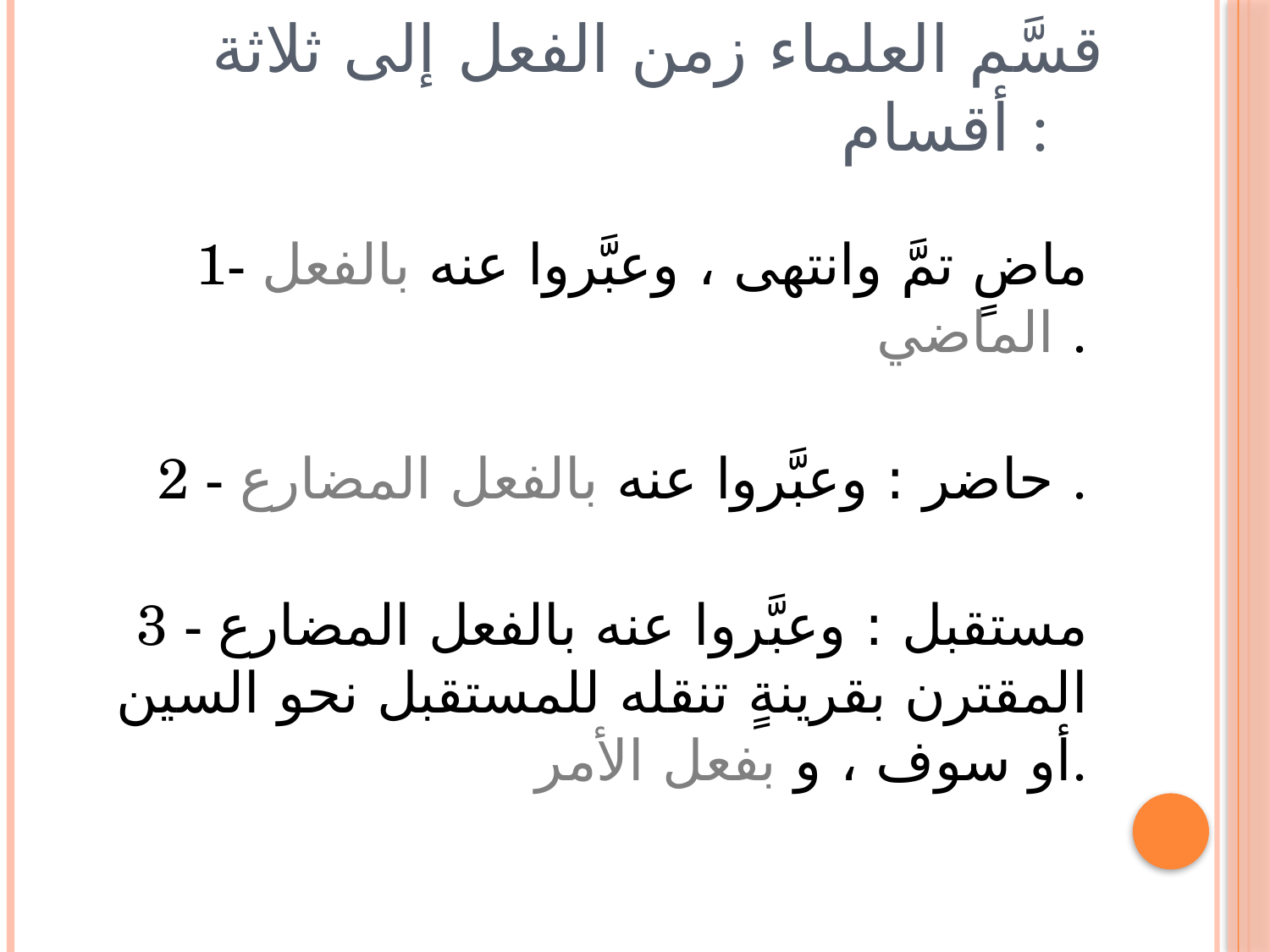

# قسَّم العلماء زمن الفعل إلى ثلاثة أقسام :
1- ماضٍ تمَّ وانتهى ، وعبَّروا عنه بالفعل الماضي .
2 - حاضر : وعبَّروا عنه بالفعل المضارع .
3 - مستقبل : وعبَّروا عنه بالفعل المضارع المقترن بقرينةٍ تنقله للمستقبل نحو السين أو سوف ، و بفعل الأمر.